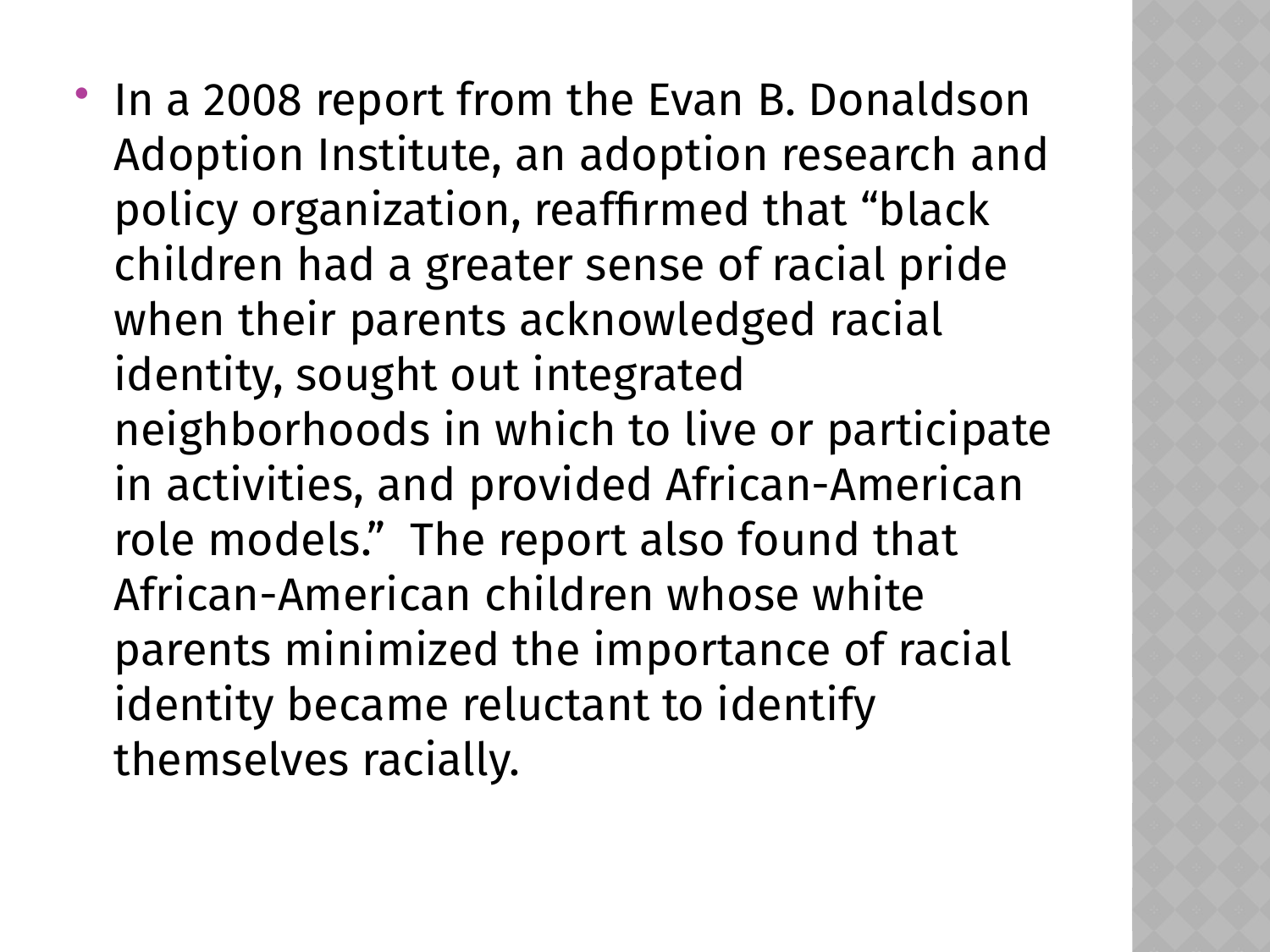

In a 2008 report from the Evan B. Donaldson Adoption Institute, an adoption research and policy organization, reaffirmed that “black children had a greater sense of racial pride when their parents acknowledged racial identity, sought out integrated neighborhoods in which to live or participate in activities, and provided African-American role models.”  The report also found that African-American children whose white parents minimized the importance of racial identity became reluctant to identify themselves racially.